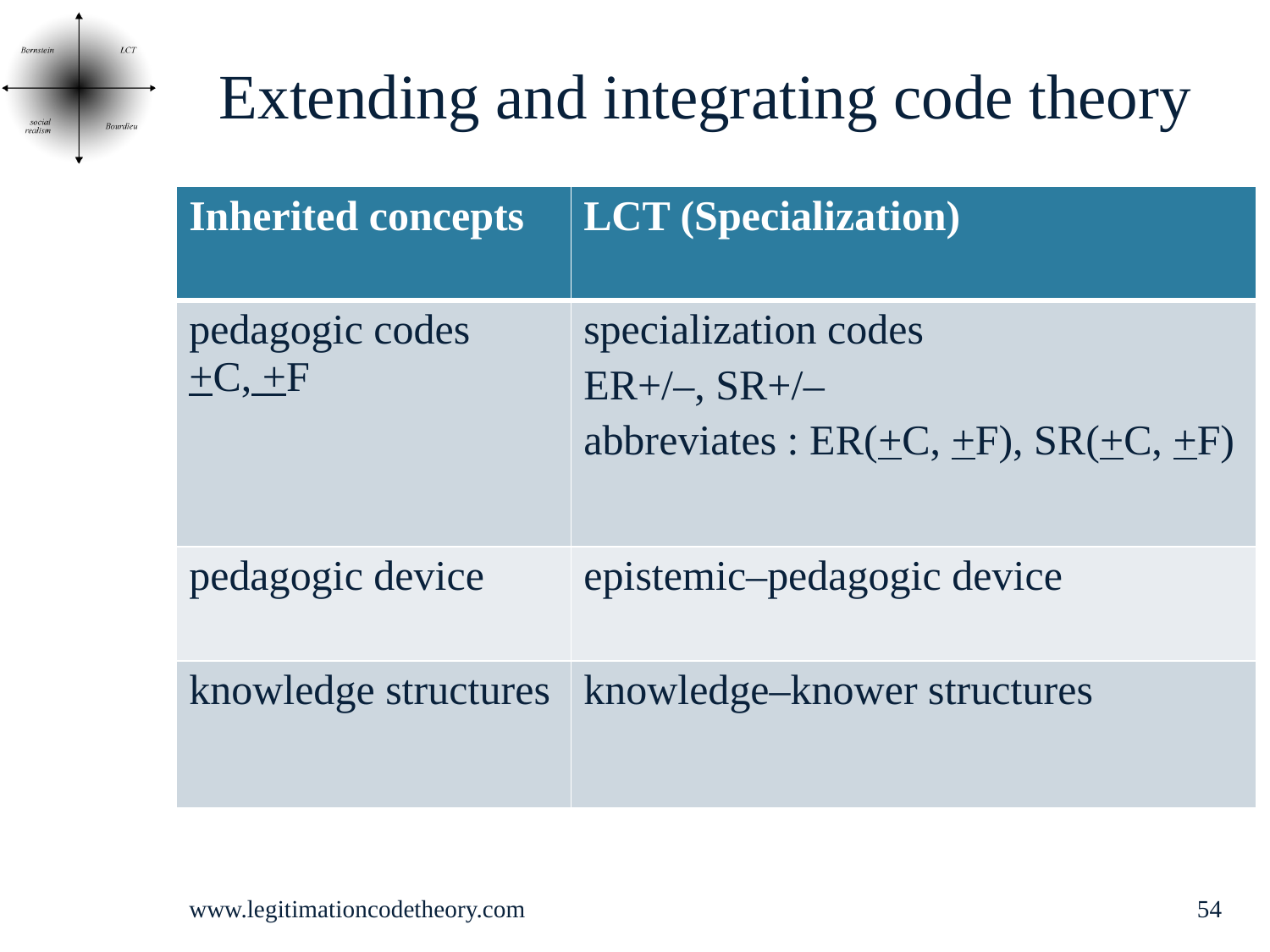

# Extending and integrating code theory

| Inherited concepts | LCT (Specialization) |
| --- | --- |
| pedagogic codes +C, +F | specialization codes ER+/–, SR+/– abbreviates : ER(+C, +F), SR(+C, +F) |
| pedagogic device | epistemic–pedagogic device |
| knowledge structures | knowledge–knower structures |
www.legitimationcodetheory.com
54